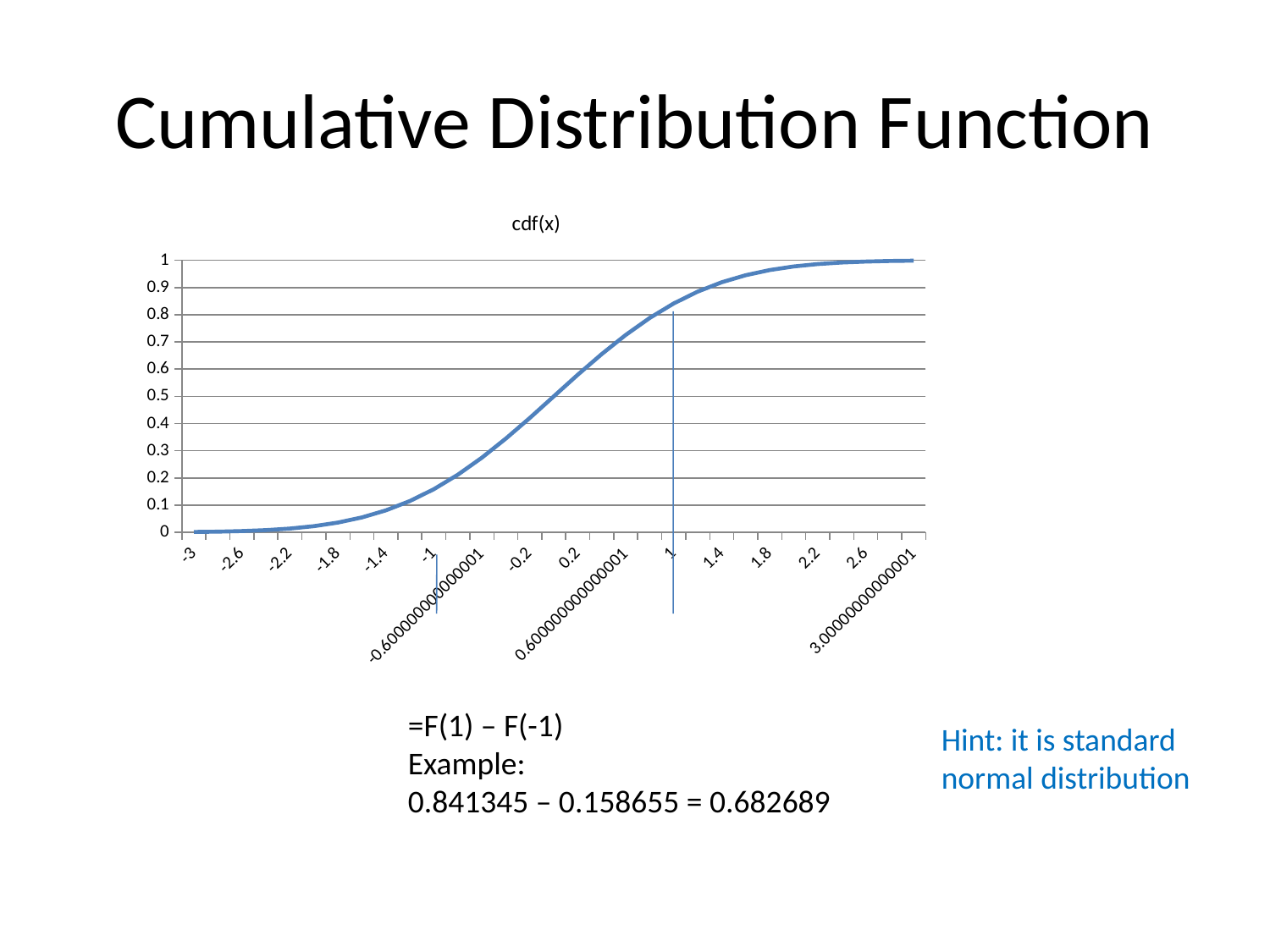

# Cumulative Distribution Function

### Chart:

| Category | cdf(x) |
|---|---|
| -3 | 0.0013498980316301041 |
| -2.8 | 0.002555130330427869 |
| -2.6 | 0.004661188023718732 |
| -2.4 | 0.008197535924596055 |
| -2.2000000000000002 | 0.013903447513498595 |
| -2 | 0.022750131948179392 |
| -1.8 | 0.035930319112926004 |
| -1.6 | 0.05479929169955817 |
| -1.4 | 0.0807566592337712 |
| -1.2 | 0.11506967022170822 |
| -1 | 0.1586552539314572 |
| -0.8 | 0.21185539858339741 |
| -0.60000000000000064 | 0.27425311775007366 |
| -0.4 | 0.34457825838967704 |
| -0.2 | 0.420740290560897 |
| 0 | 0.5 |
| 0.2 | 0.5792597094391037 |
| 0.4 | 0.6554217416103246 |
| 0.60000000000000064 | 0.725746882249928 |
| 0.8 | 0.7881446014166033 |
| 1 | 0.8413447460685448 |
| 1.2 | 0.8849303297782916 |
| 1.4 | 0.9192433407662266 |
| 1.6 | 0.945200708300442 |
| 1.8 | 0.9640696808870741 |
| 2 | 0.9772498680518222 |
| 2.2000000000000002 | 0.9860965524865016 |
| 2.4 | 0.991802464075404 |
| 2.6 | 0.9953388119762813 |
| 2.80000000000001 | 0.9974448696695738 |
| 3.0000000000000102 | 0.99865010196837 |
=F(1) – F(-1)
Example:
0.841345 – 0.158655 = 0.682689
Hint: it is standard normal distribution